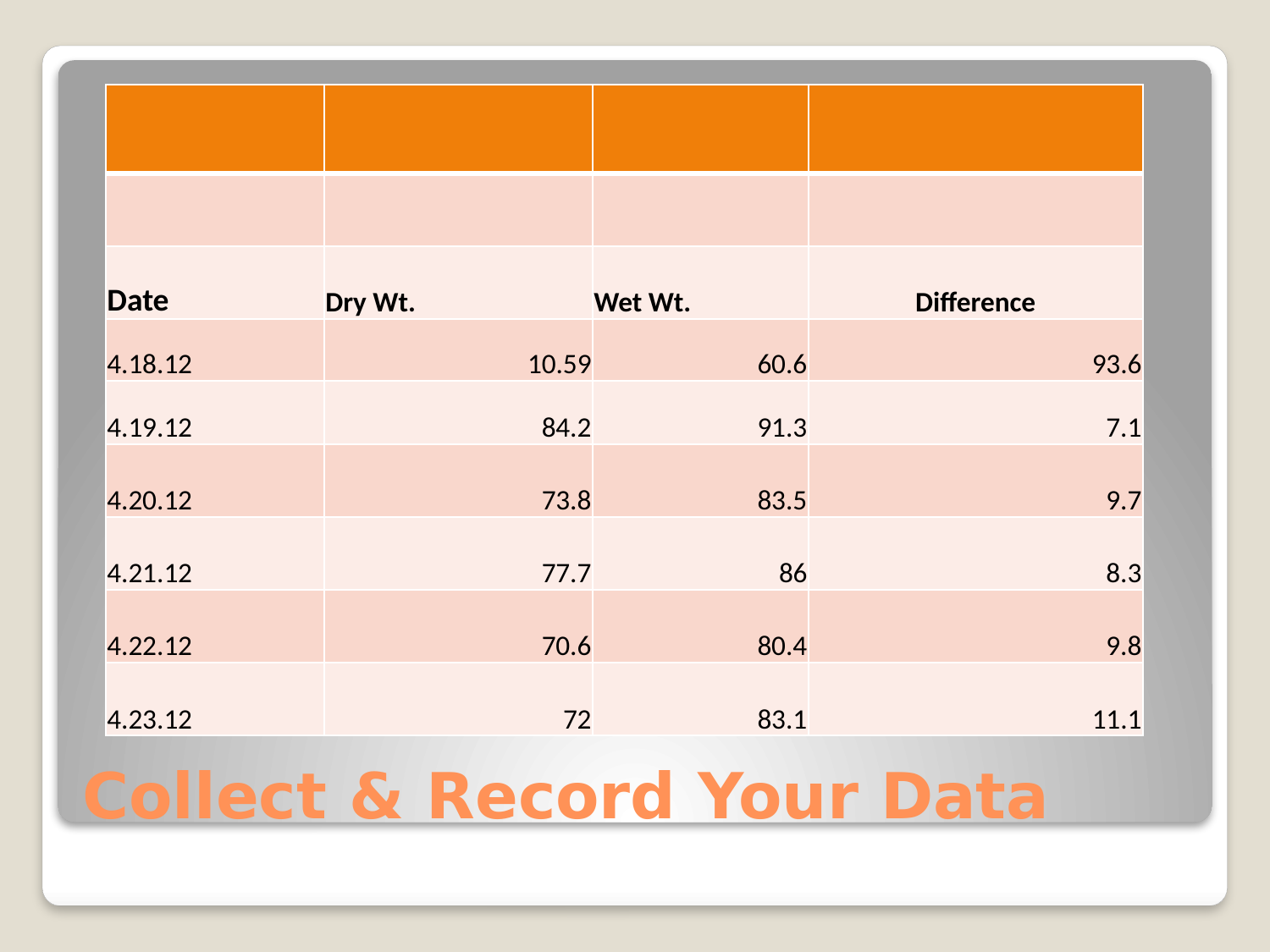

|  |  |  |  |
| --- | --- | --- | --- |
|  |  |  |  |
| Date | Dry Wt. | Wet Wt. | Difference |
| 4.18.12 | 10.59 | 60.6 | 93.6 |
| 4.19.12 | 84.2 | 91.3 | 7.1 |
| 4.20.12 | 73.8 | 83.5 | 9.7 |
| 4.21.12 | 77.7 | 86 | 8.3 |
| 4.22.12 | 70.6 | 80.4 | 9.8 |
| 4.23.12 | 72 | 83.1 | 11.1 |
# Collect & Record Your Data